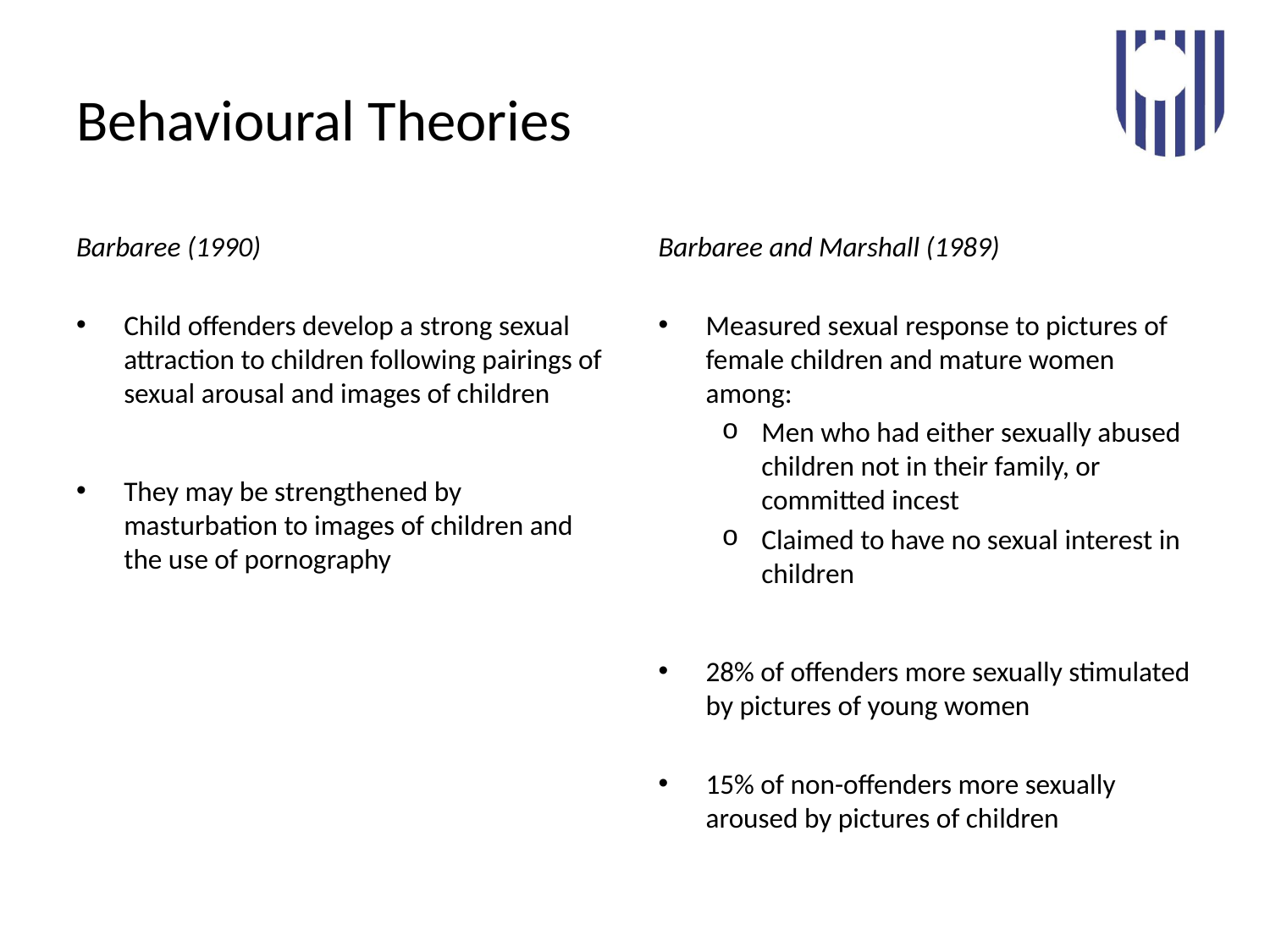

# Behavioural Theories
Barbaree (1990)

Child offenders develop a strong sexual attraction to children following pairings of sexual arousal and images of children

They may be strengthened by masturbation to images of children and the use of pornography

Barbaree and Marshall (1989)

Measured sexual response to pictures of female children and mature women among:
Men who had either sexually abused children not in their family, or committed incest
Claimed to have no sexual interest in children

28% of offenders more sexually stimulated by pictures of young women

15% of non-offenders more sexually aroused by pictures of children